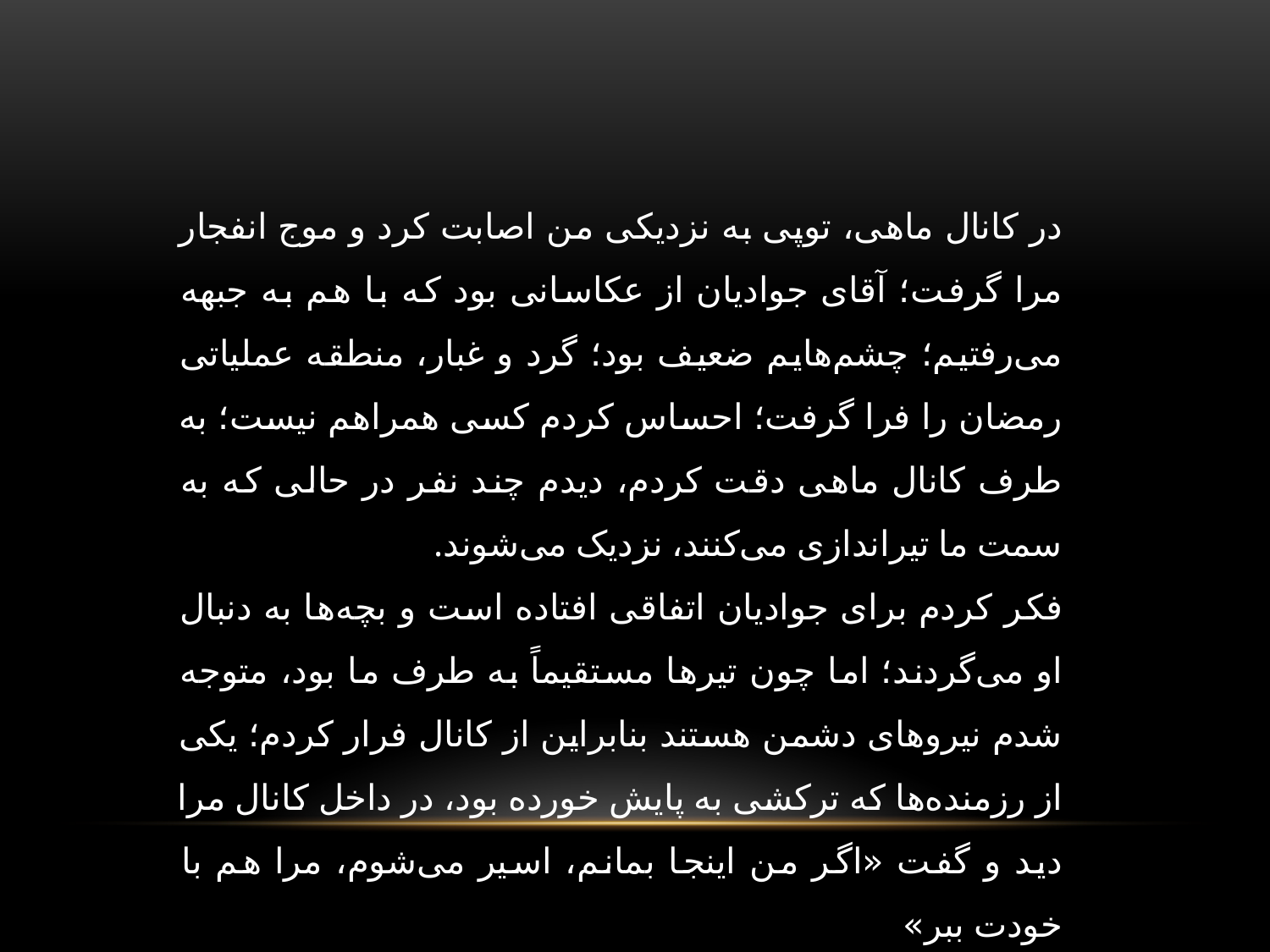

در کانال ماهی، توپی به نزدیکی من اصابت کرد و موج انفجار مرا گرفت؛ آقای جوادیان از عکاسانی بود که با هم به جبهه می‌رفتیم؛ چشم‌هایم ضعیف بود؛ گرد و غبار، منطقه عملیاتی رمضان را فرا گرفت؛ احساس کردم کسی همراهم نیست؛ به طرف کانال ماهی دقت کردم، دیدم چند نفر در حالی که به سمت ما تیراندازی می‌کنند، نزدیک می‌شوند.
فکر کردم برای جوادیان اتفاقی افتاده است و بچه‌ها به دنبال او می‌گردند؛ اما چون تیرها مستقیماً به طرف ما بود، متوجه شدم نیروهای دشمن هستند بنابراین از کانال فرار کردم؛ یکی از رزمنده‌ها که ترکشی به پایش خورده بود، در داخل کانال مرا دید و گفت «اگر من اینجا بمانم، اسیر می‌شوم، مرا هم با خودت ببر»